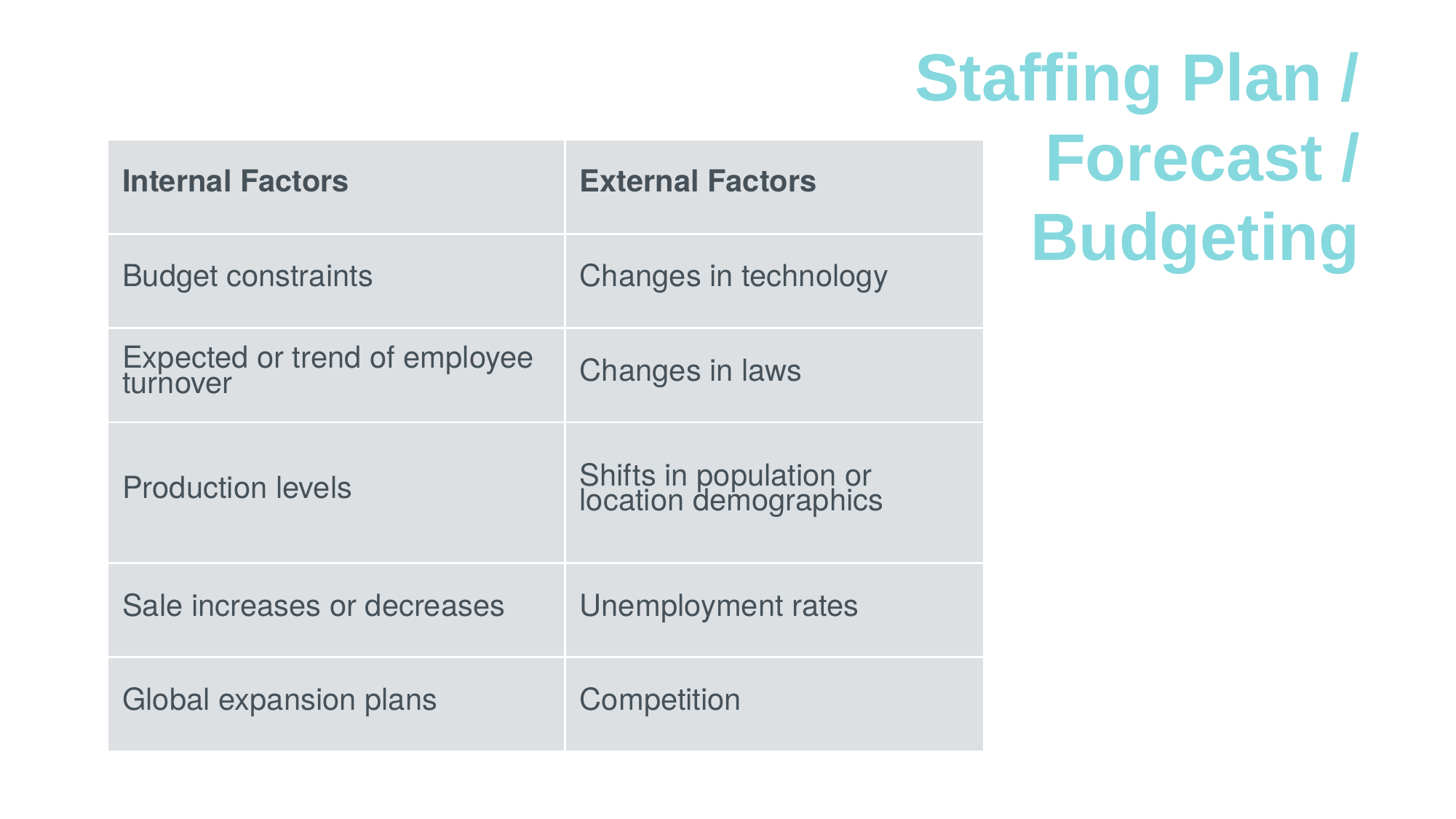

Staffing Plan / Forecast / Budgeting
| Internal Factors | External Factors |
| --- | --- |
| Budget constraints | Changes in technology |
| Expected or trend of employee turnover | Changes in laws |
| Production levels | Shifts in population or location demographics |
| Sale increases or decreases | Unemployment rates |
| Global expansion plans | Competition |